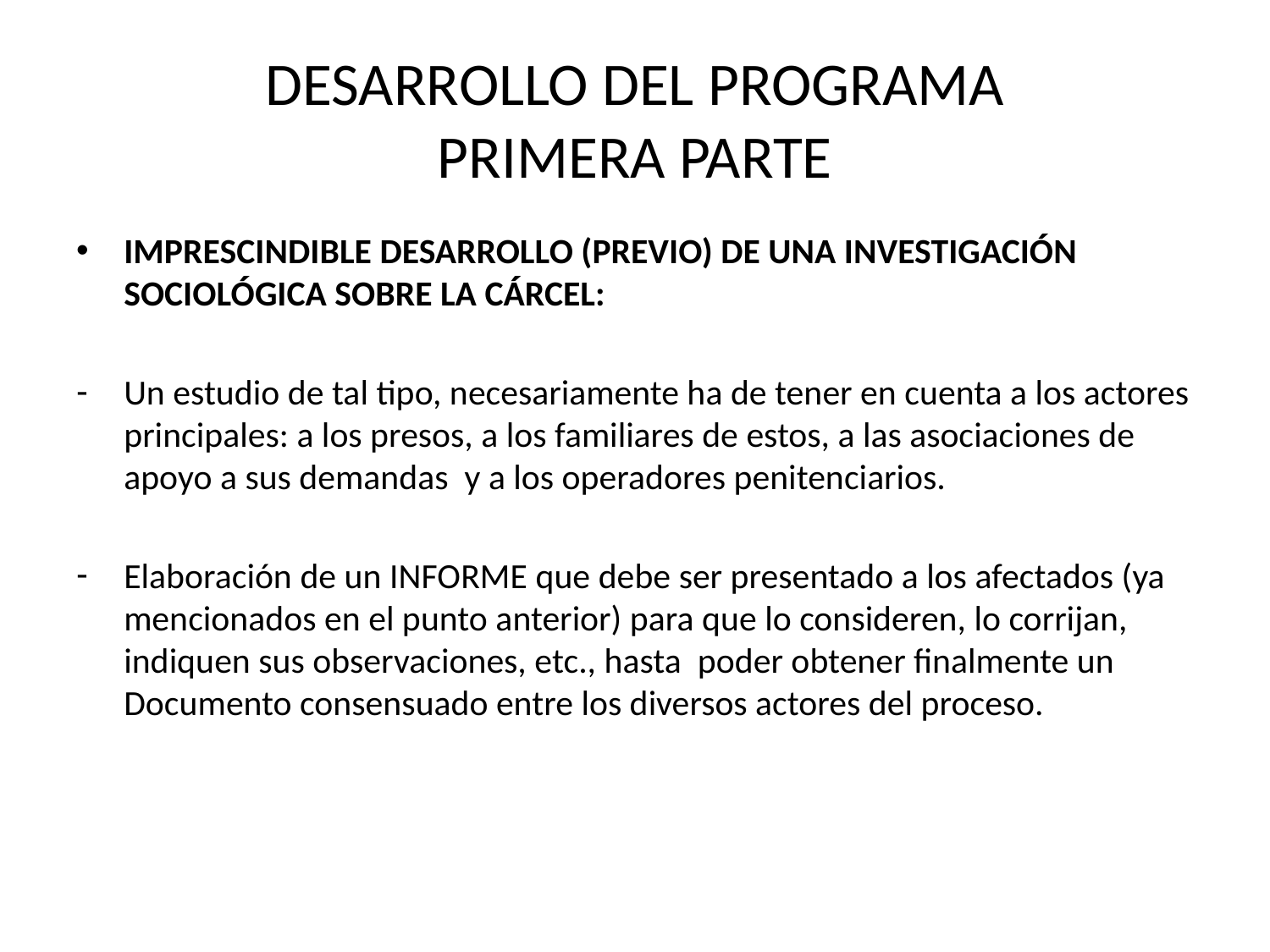

# DESARROLLO DEL PROGRAMA PRIMERA PARTE
IMPRESCINDIBLE DESARROLLO (PREVIO) DE UNA INVESTIGACIÓN SOCIOLÓGICA SOBRE LA CÁRCEL:

Un estudio de tal tipo, necesariamente ha de tener en cuenta a los actores principales: a los presos, a los familiares de estos, a las asociaciones de apoyo a sus demandas  y a los operadores penitenciarios.

Elaboración de un INFORME que debe ser presentado a los afectados (ya mencionados en el punto anterior) para que lo consideren, lo corrijan, indiquen sus observaciones, etc., hasta  poder obtener finalmente un Documento consensuado entre los diversos actores del proceso.